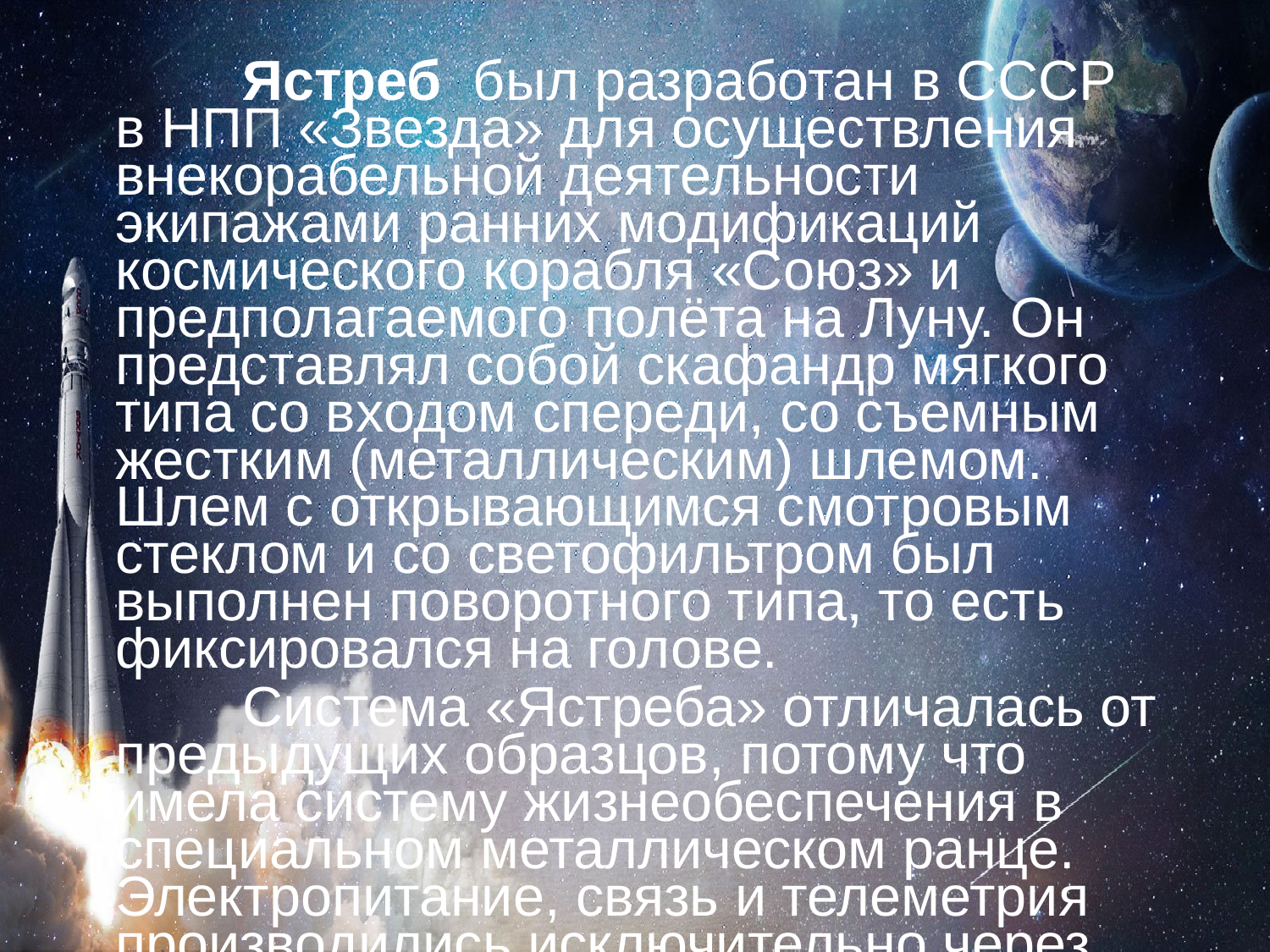

Ястреб  был разработан в СССР в НПП «Звезда» для осуществления внекорабельной деятельности экипажами ранних модификаций космического корабля «Союз» и предполагаемого полёта на Луну. Он представлял собой скафандр мягкого типа со входом спереди, со съемным жестким (металлическим) шлемом. Шлем с открывающимся смотровым стеклом и со светофильтром был выполнен поворотного типа, то есть фиксировался на голове.
		Система «Ястреба» отличалась от предыдущих образцов, потому что имела систему жизнеобеспечения в специальном металлическом ранце. Электропитание, связь и телеметрия производились исключительно через фал с бортом корабля.